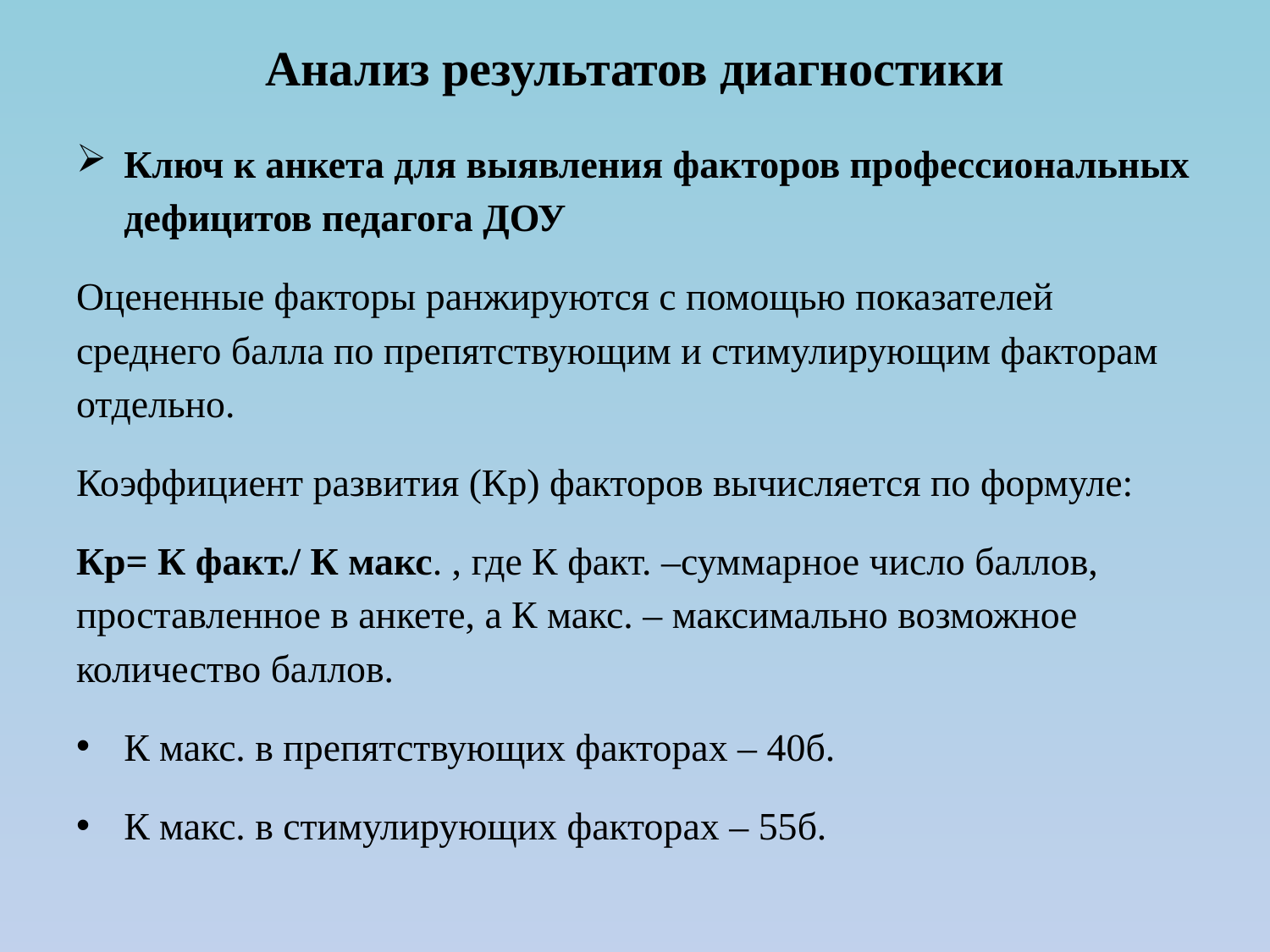

# Анализ результатов диагностики
Ключ к анкета для выявления факторов профессиональных дефицитов педагога ДОУ
Оцененные факторы ранжируются с помощью показателей среднего балла по препятствующим и стимулирующим факторам отдельно.
Коэффициент развития (Кр) факторов вычисляется по формуле:
Кр= К факт./ К макс. , где К факт. –суммарное число баллов, проставленное в анкете, а К макс. – максимально возможное количество баллов.
К макс. в препятствующих факторах – 40б.
К макс. в стимулирующих факторах – 55б.